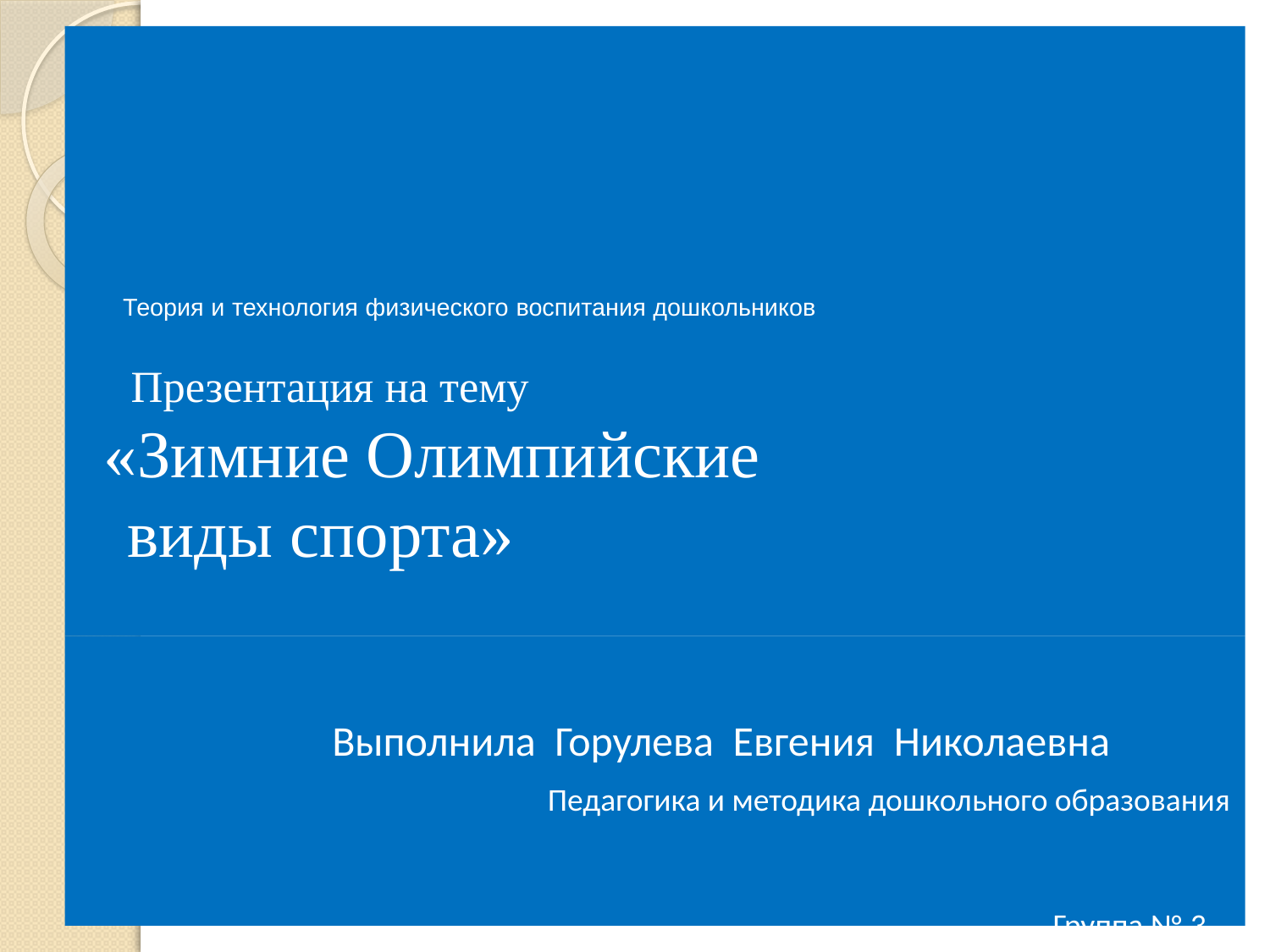

# Теория и технология физического воспитания дошкольников Презентация на тему «Зимние Олимпийские виды спорта»

Выполнила  Горулева  Евгения  Николаевна
                                                          Педагогика и методика дошкольного образования
                                                                                                                                       Группа № 3
                                                       Ярославль  2015г.